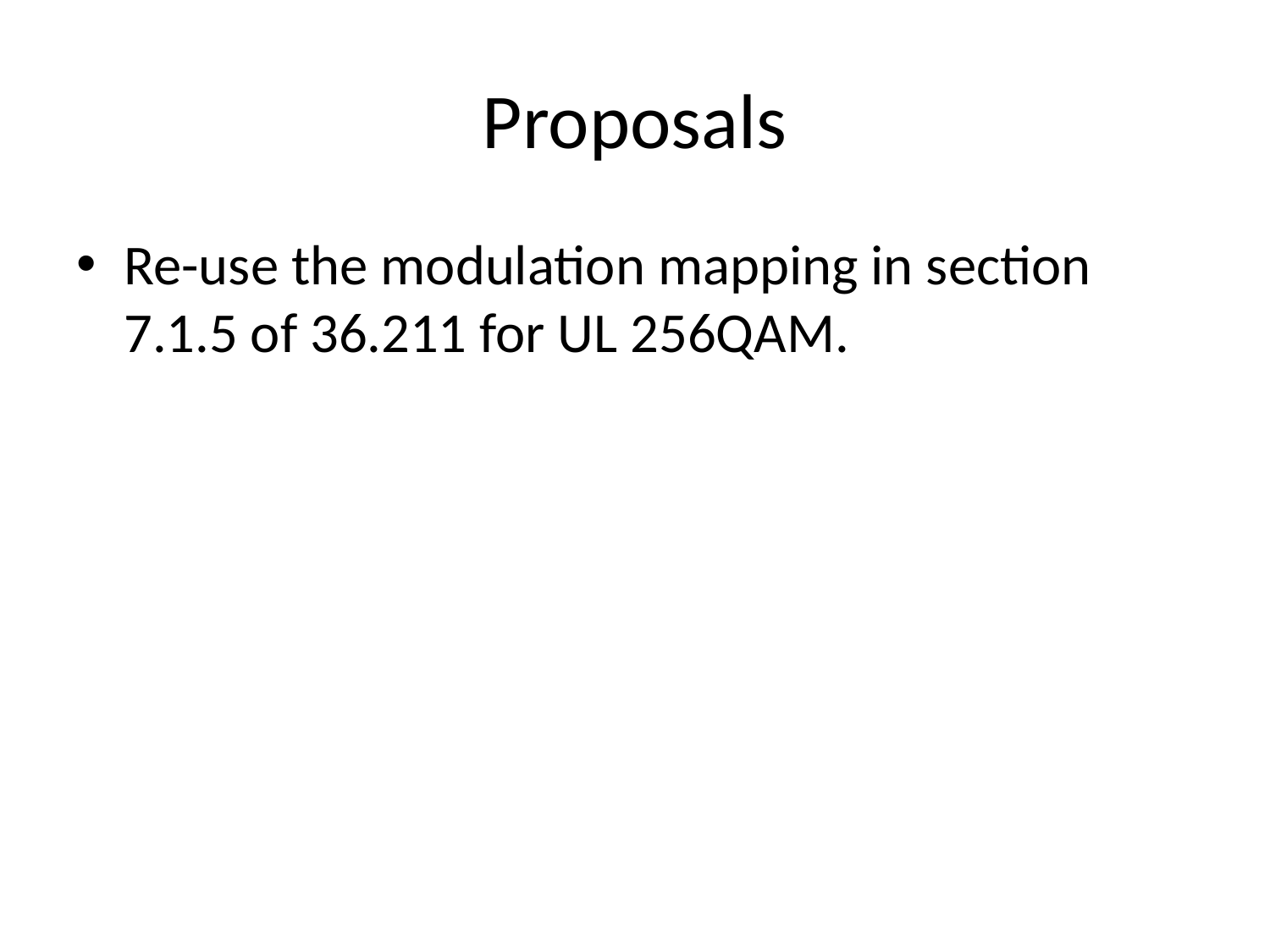

# Proposals
Re-use the modulation mapping in section 7.1.5 of 36.211 for UL 256QAM.